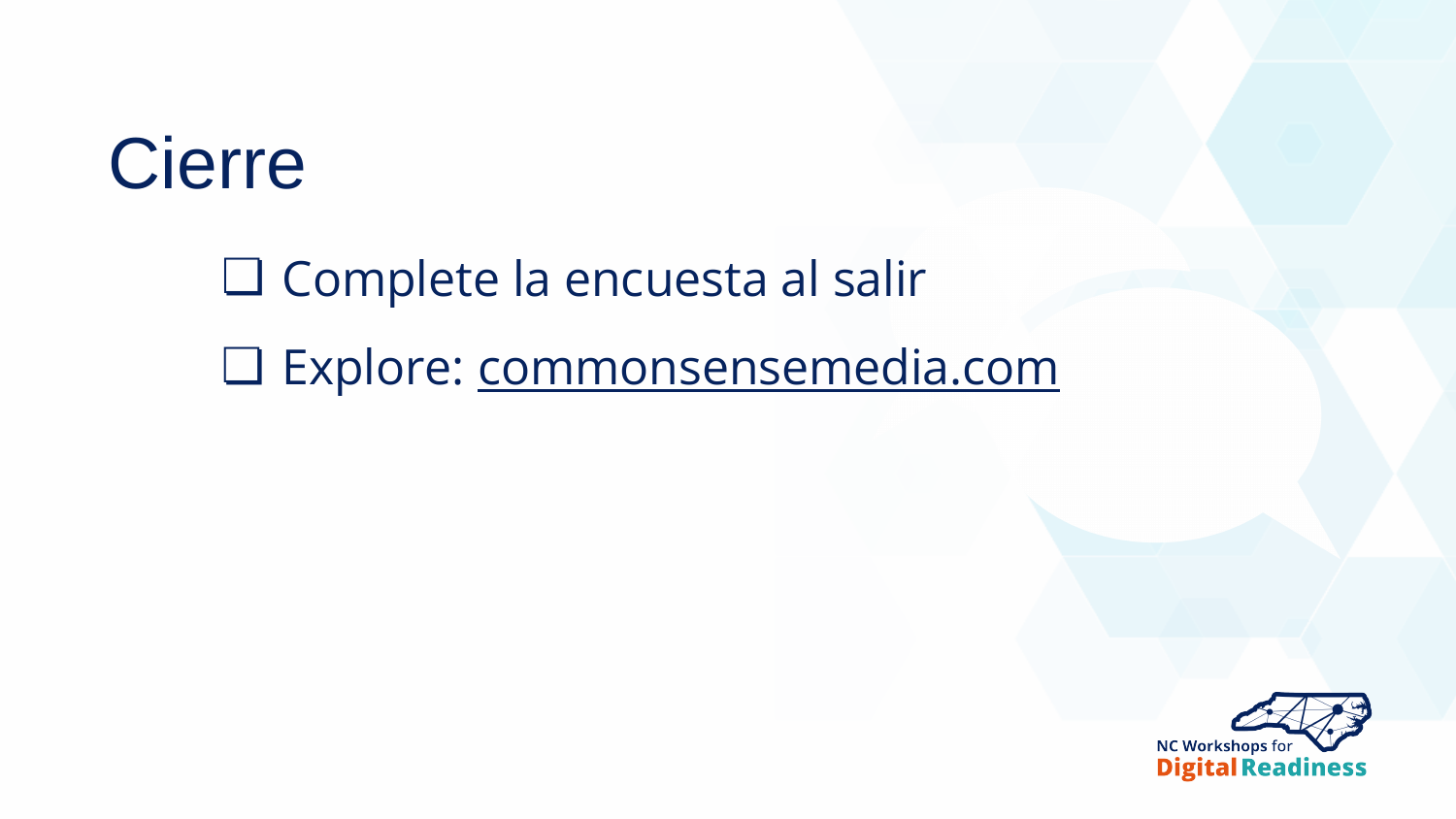

# Cierre

Complete la encuesta al salir

Explore: commonsensemedia.com